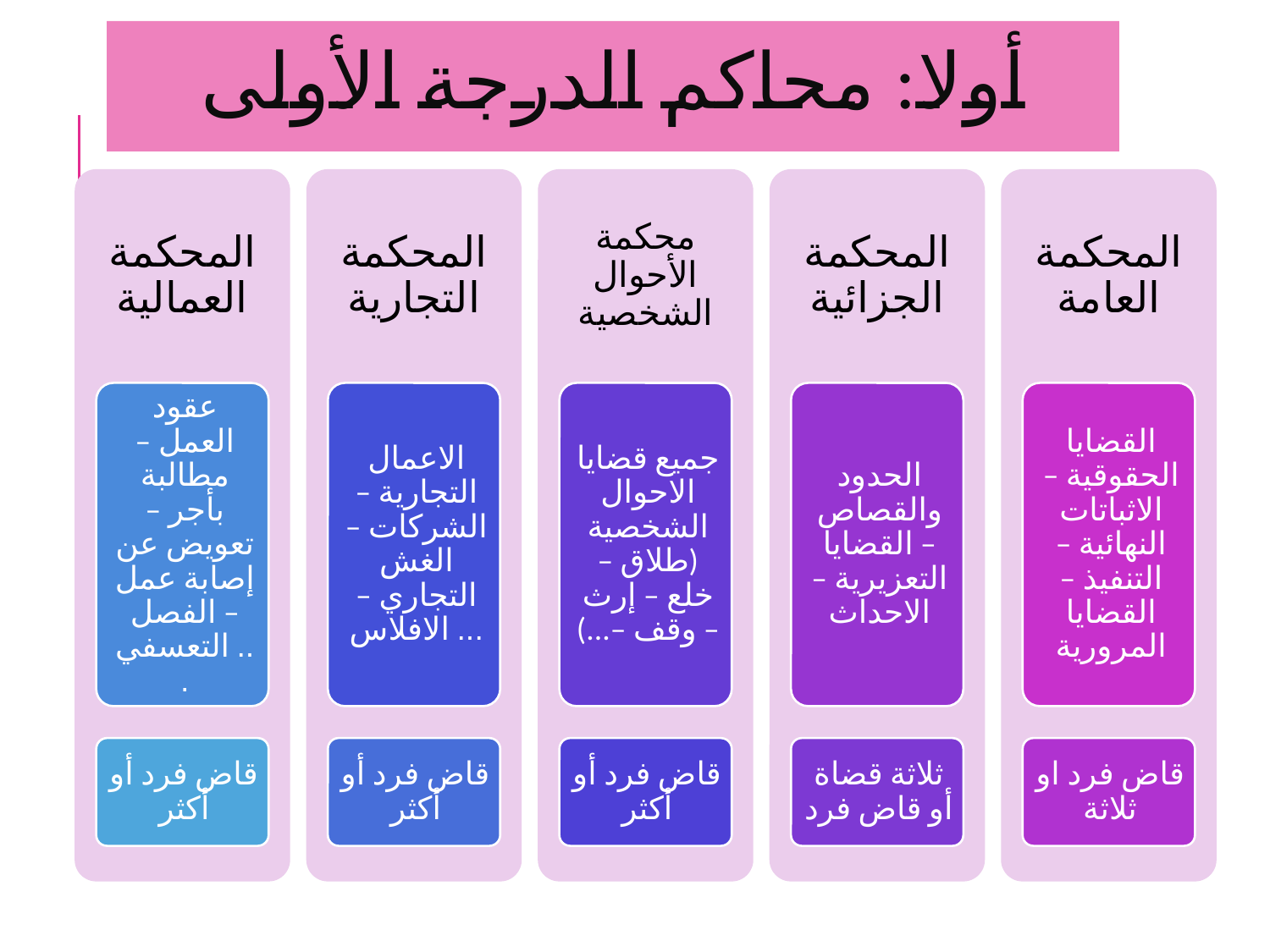

# أولا: محاكم الدرجة الأولى
المحكمة العامة
القضايا الحقوقية – الاثباتات النهائية – التنفيذ – القضايا المرورية
قاض فرد او ثلاثة
المحكمة الجزائية
الحدود والقصاص – القضايا التعزيرية – الاحداث
ثلاثة قضاة أو قاض فرد
محكمة الأحوال الشخصية
جميع قضايا الاحوال الشخصية (طلاق – خلع – إرث – وقف –...)
قاض فرد أو أكثر
المحكمة التجارية
الاعمال التجارية – الشركات – الغش التجاري – الافلاس ...
قاض فرد أو أكثر
المحكمة العمالية
عقود العمل – مطالبة بأجر – تعويض عن إصابة عمل – الفصل التعسفي ...
قاض فرد أو أكثر